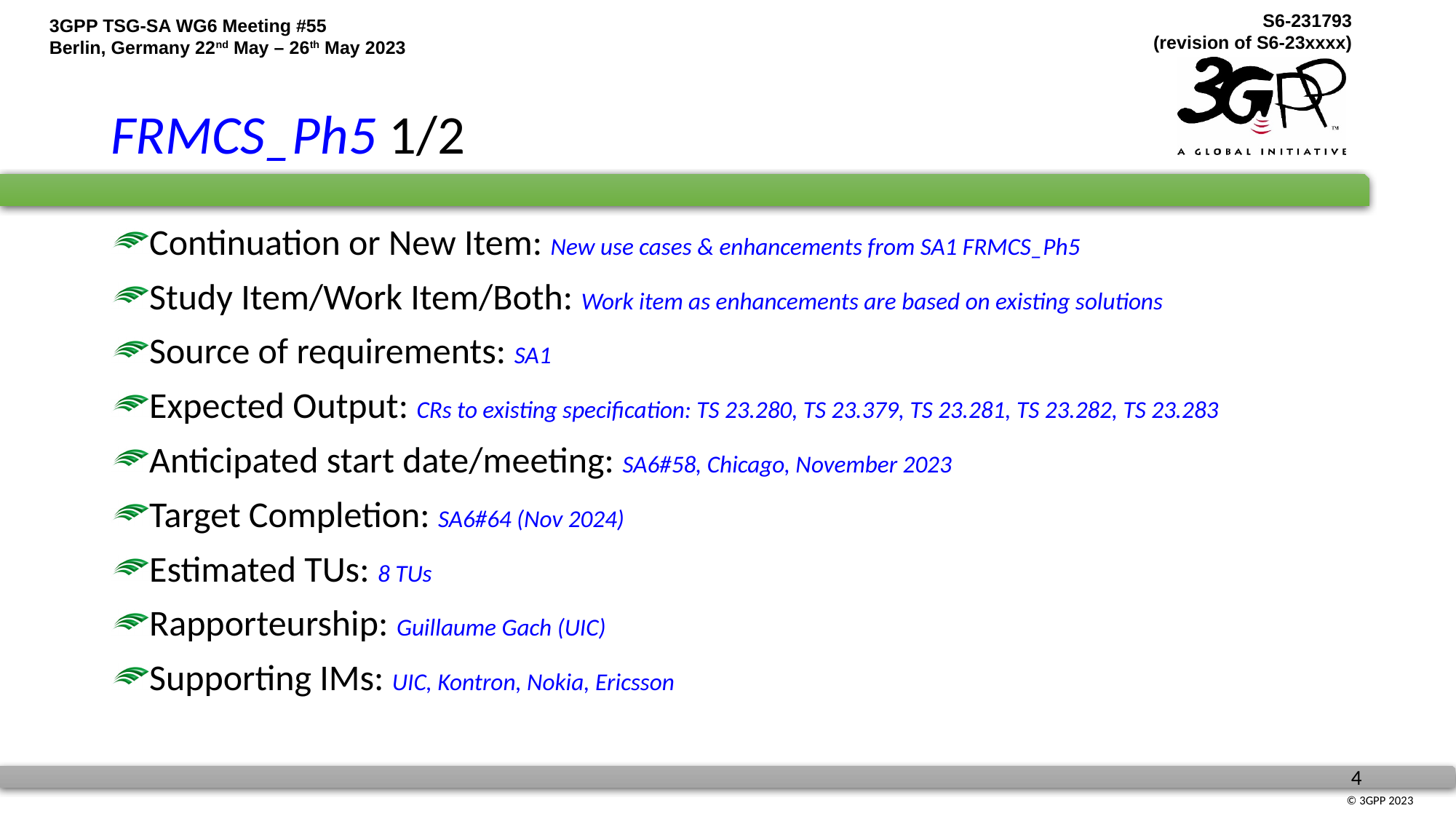

# FRMCS_Ph5 1/2
Continuation or New Item: New use cases & enhancements from SA1 FRMCS_Ph5
Study Item/Work Item/Both: Work item as enhancements are based on existing solutions
Source of requirements: SA1
Expected Output: CRs to existing specification: TS 23.280, TS 23.379, TS 23.281, TS 23.282, TS 23.283
Anticipated start date/meeting: SA6#58, Chicago, November 2023
Target Completion: SA6#64 (Nov 2024)
Estimated TUs: 8 TUs
Rapporteurship: Guillaume Gach (UIC)
Supporting IMs: UIC, Kontron, Nokia, Ericsson